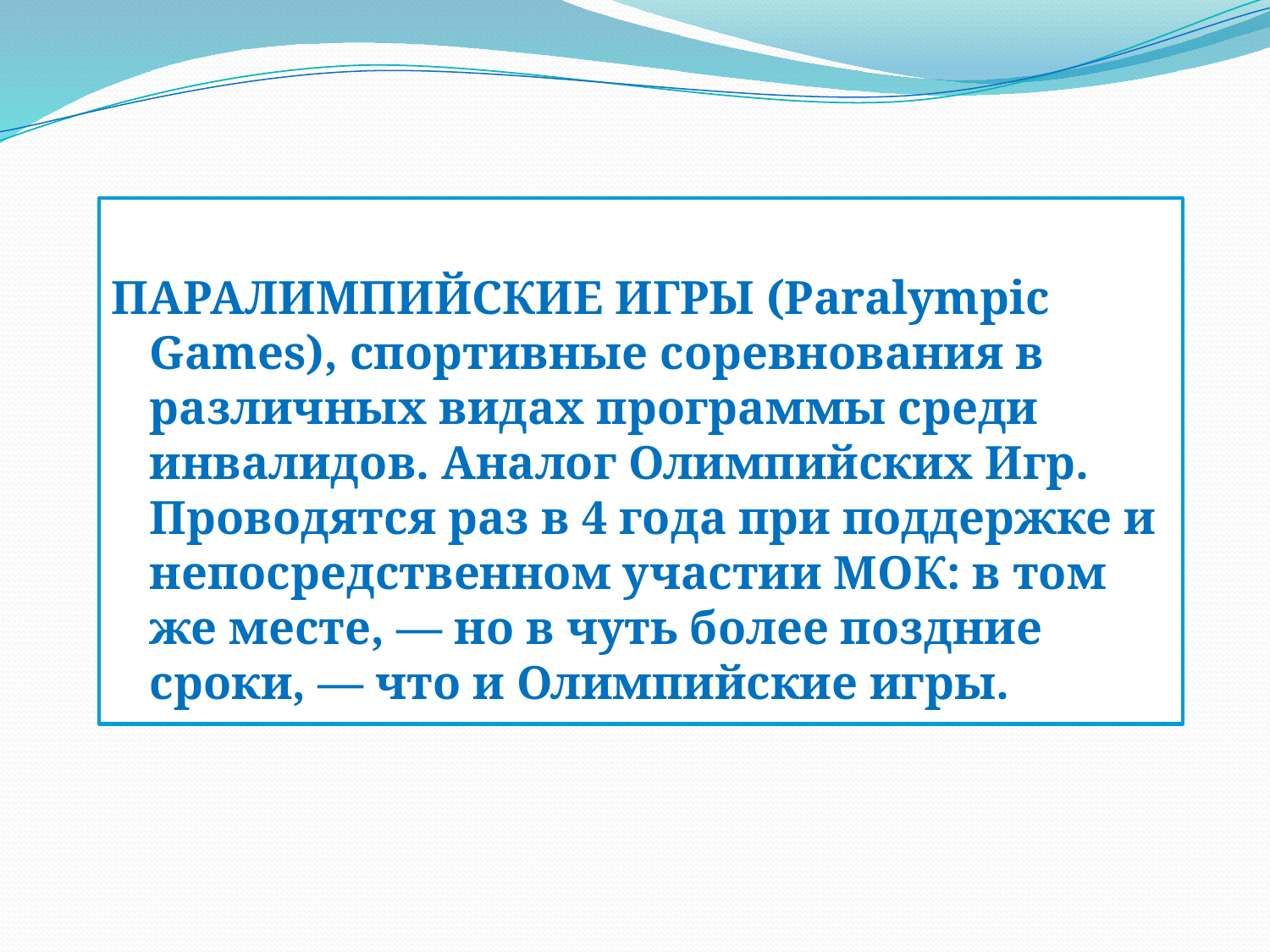

ПАРАЛИМПИЙСКИЕ ИГРЫ (Paralympic Games), спортивные соревнования в различных видах программы среди инвалидов. Аналог Олимпийских Игр. Проводятся раз в 4 года при поддержке и непосредственном участии МОК: в том же месте, — но в чуть более поздние сроки, — что и Олимпийские игры.